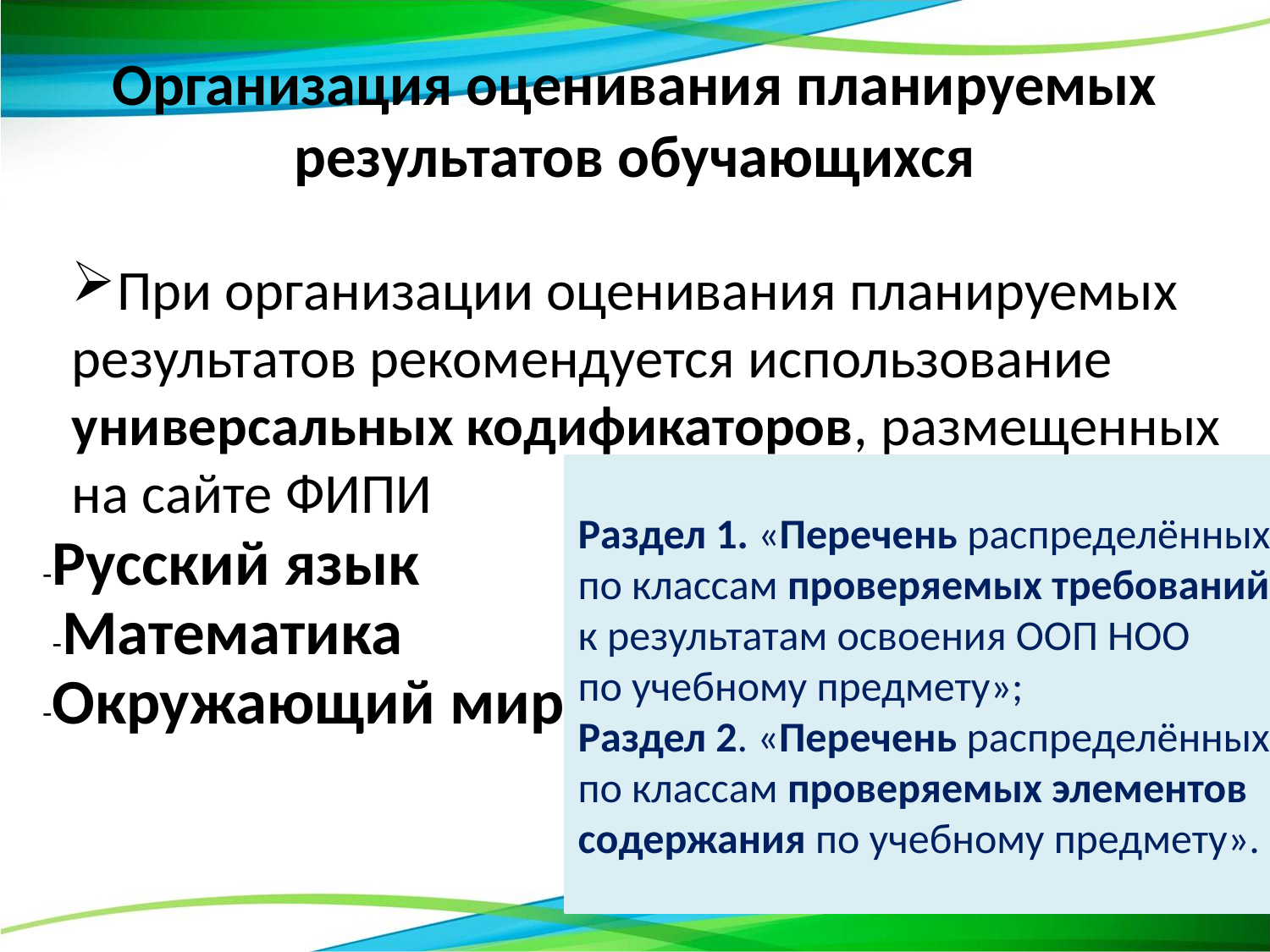

# Организация оценивания планируемых результатов обучающихся
При организации оценивания планируемых результатов рекомендуется использование универсальных кодификаторов, размещенных на сайте ФИПИ
Раздел 1. «Перечень распределённых по классам проверяемых требований к результатам освоения ООП НОО
по учебному предмету»;
Раздел 2. «Перечень распределённых по классам проверяемых элементов
содержания по учебному предмету».
-Русский язык
-Математика
-Окружающий мир